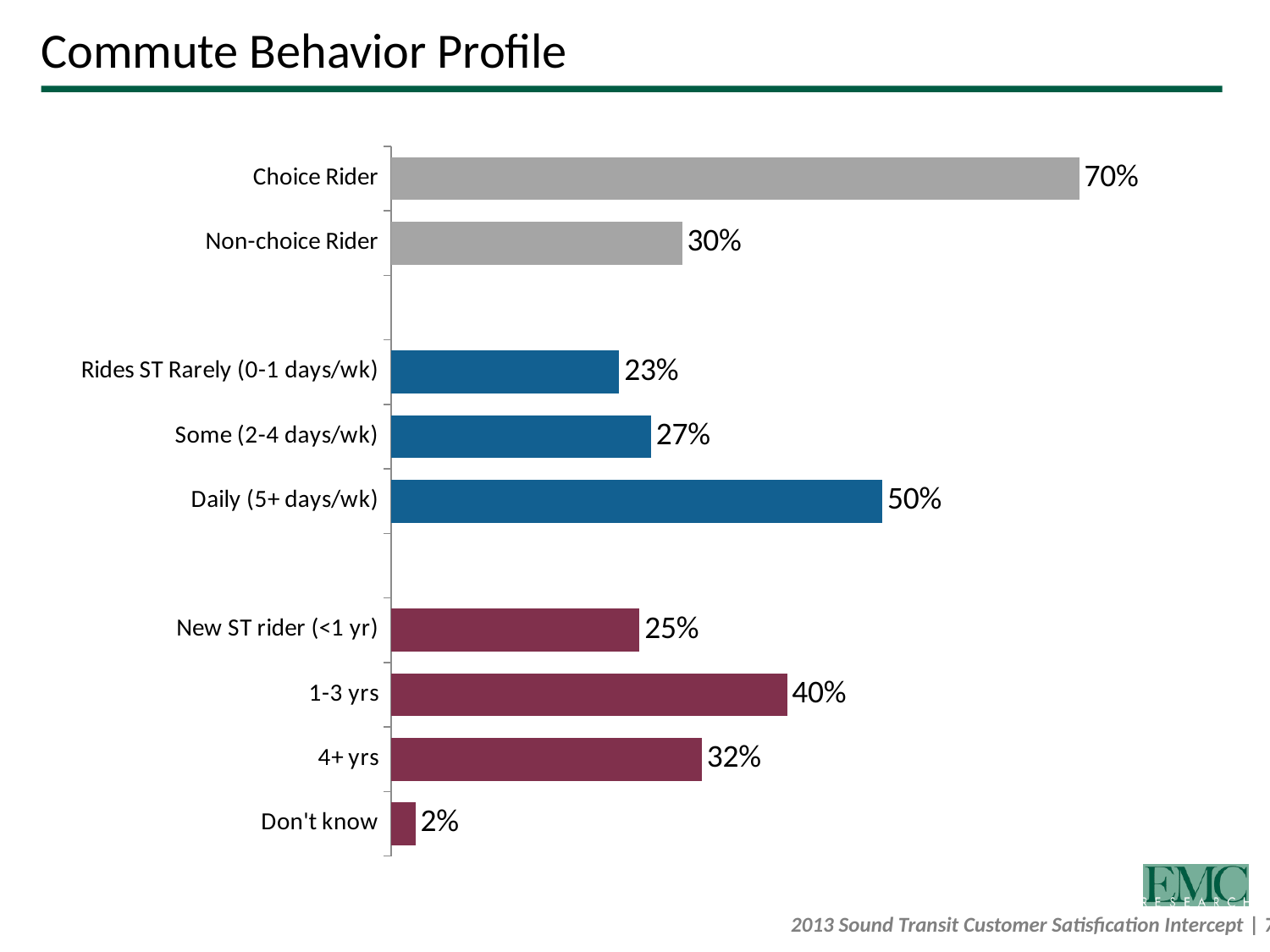

# Commute Behavior Profile

### Chart

| Category | Overall |
|---|---|
| Choice Rider | 0.702853227400054 |
| Non-choice Rider | 0.2971467725999543 |
|  | None |
| Rides ST Rarely (0-1 days/wk) | 0.23289065676670334 |
| Some (2-4 days/wk) | 0.26549257477717947 |
| Daily (5+ days/wk) | 0.5016167684561317 |
|  | None |
| New ST rider (<1 yr) | 0.25357392216563274 |
| 1-3 yrs | 0.40424032278727995 |
| 4+ yrs | 0.31739486981644305 |
| Don't know | 0.0247908852306593 |